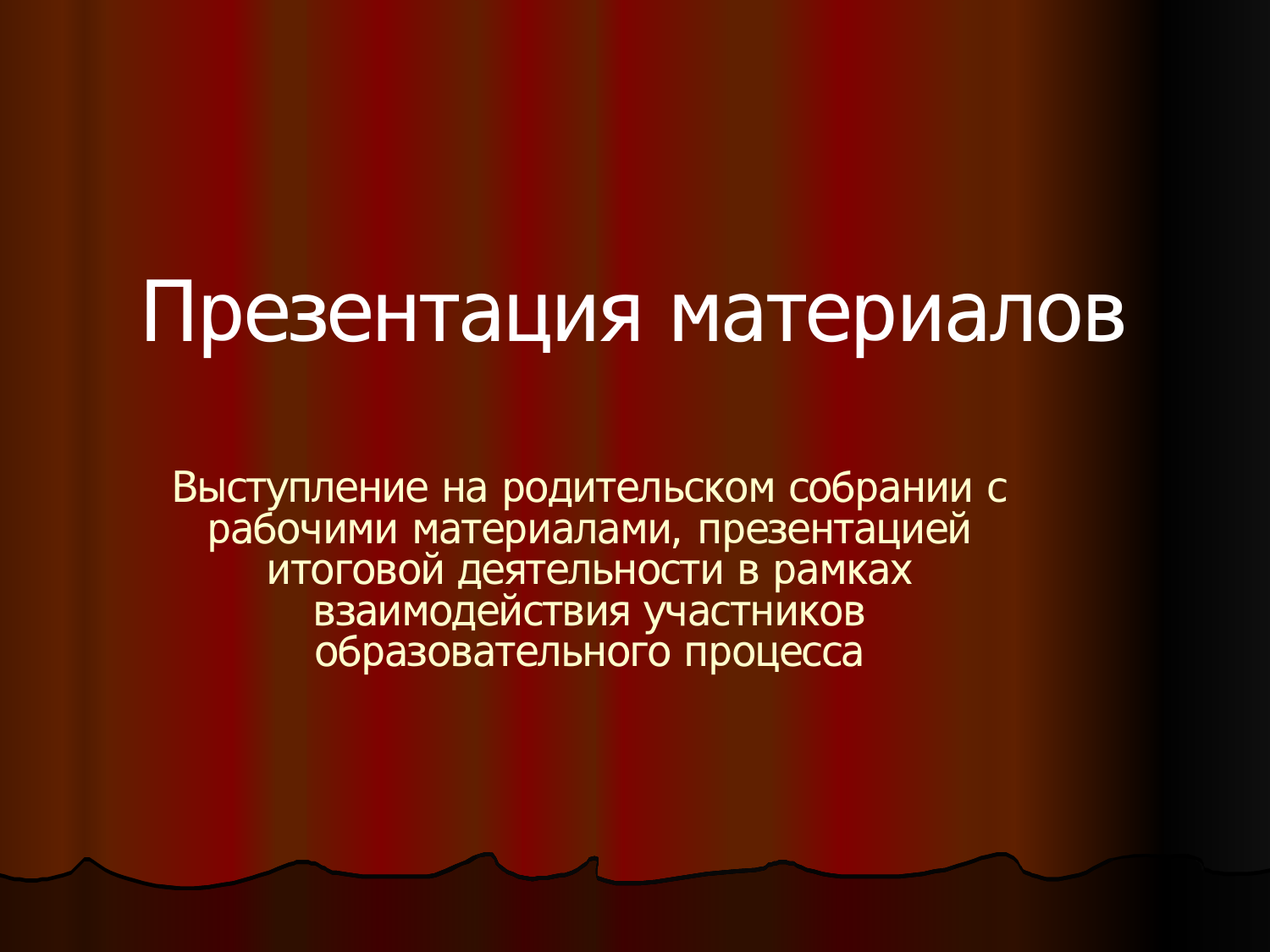

Презентация материалов
Выступление на родительском собрании с рабочими материалами, презентацией итоговой деятельности в рамках взаимодействия участников образовательного процесса